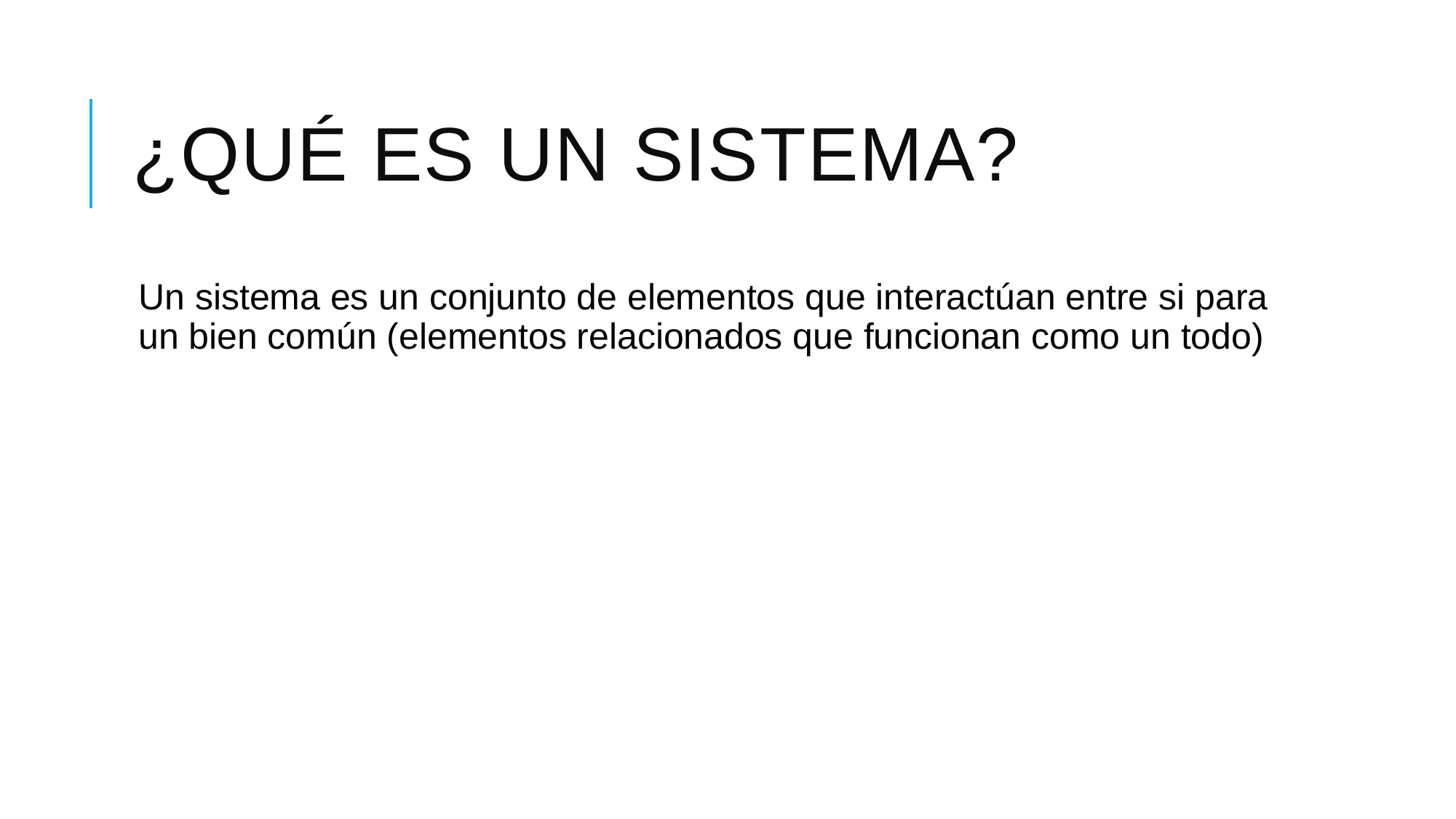

# ¿Qué es un sistema?
Un sistema es un conjunto de elementos que interactúan entre si para un bien común (elementos relacionados que funcionan como un todo)